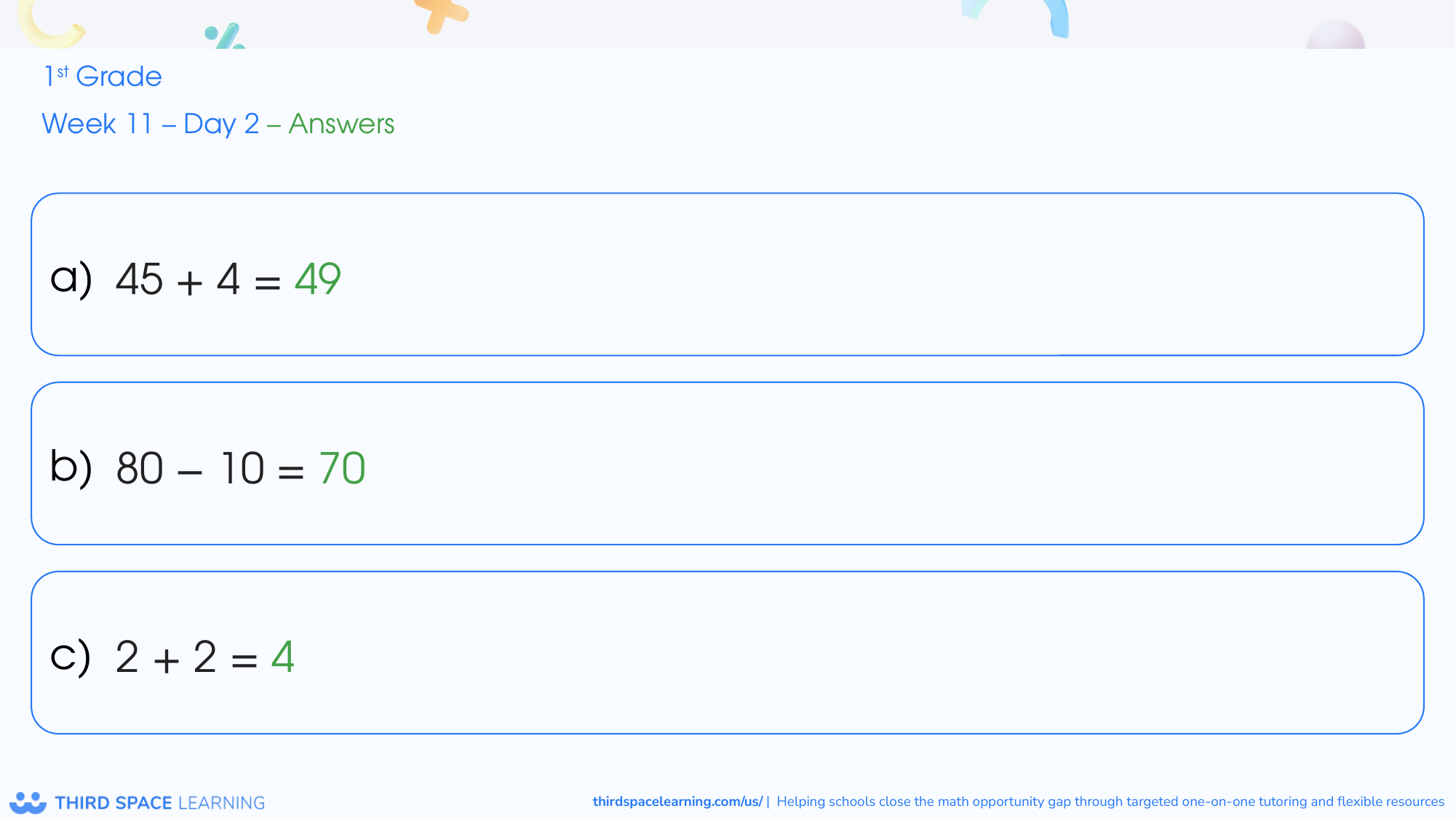

1st Grade
Week 11 – Day 2 – Answers
45 + 4 = 49
80 − 10 = 70
2 + 2 = 4